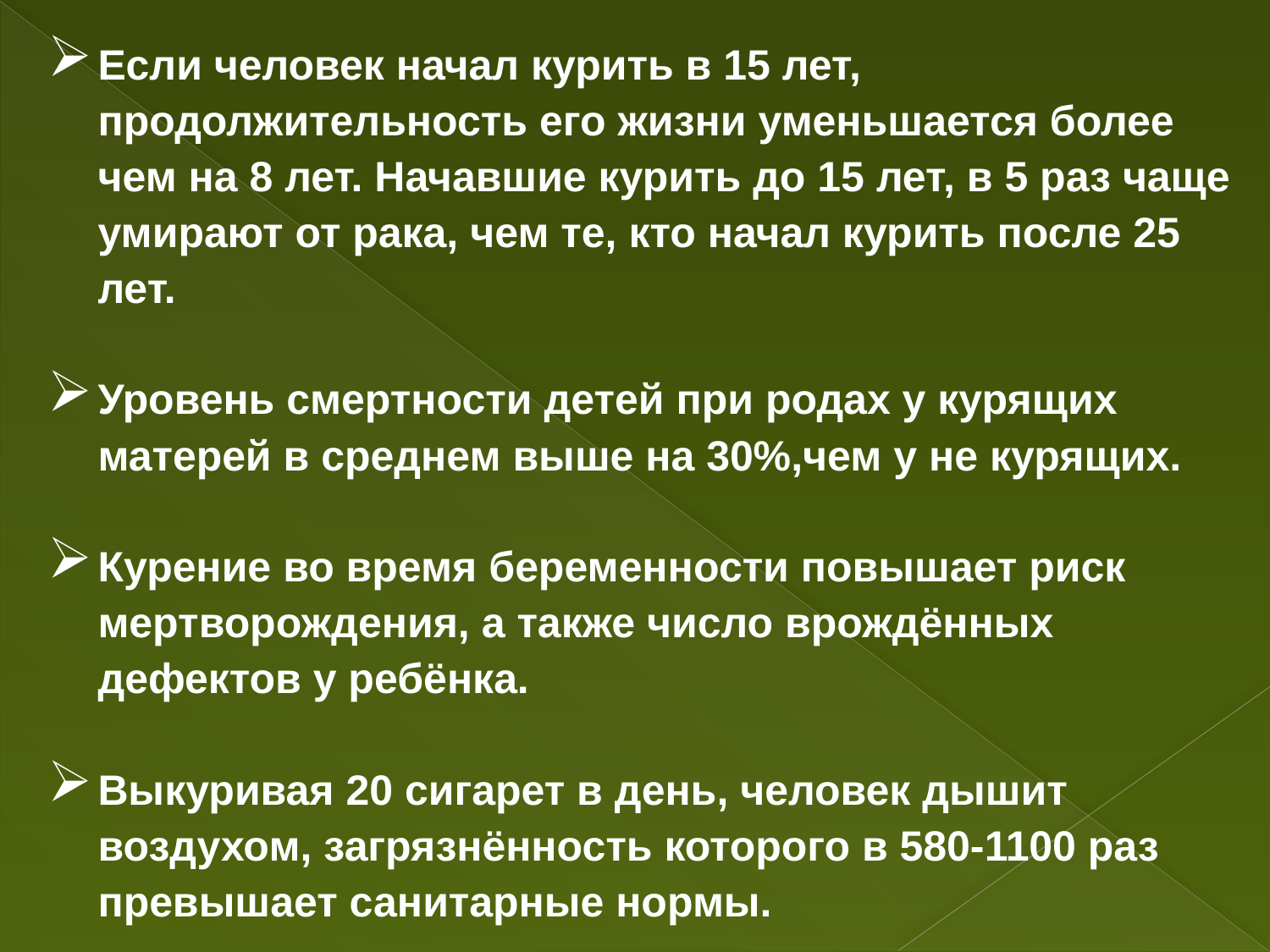

Если человек начал курить в 15 лет, продолжительность его жизни уменьшается более чем на 8 лет. Начавшие курить до 15 лет, в 5 раз чаще умирают от рака, чем те, кто начал курить после 25 лет.

Уровень смертности детей при родах у курящих матерей в среднем выше на 30%,чем у не курящих.

Курение во время беременности повышает риск мертворождения, а также число врождённых дефектов у ребёнка.

Выкуривая 20 сигарет в день, человек дышит воздухом, загрязнённость которого в 580-1100 раз превышает санитарные нормы.